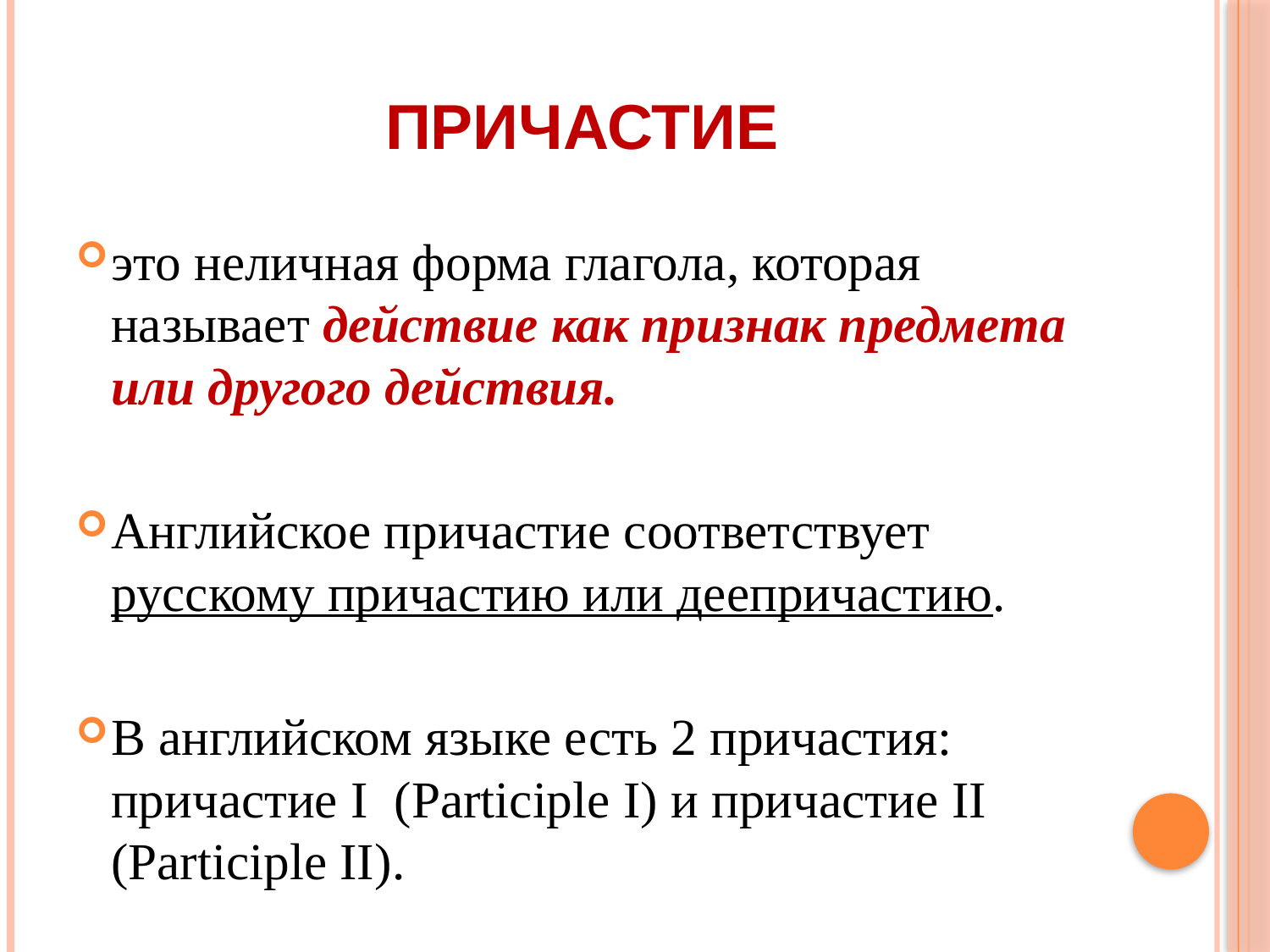

# Причастие
это неличная форма глагола, которая называет действие как признак предмета или другого действия.

Английское причастие соответствует русскому причастию или деепричастию.

В английском языке есть 2 причастия: причастие I  (Participle I) и причастие II (Participle II).